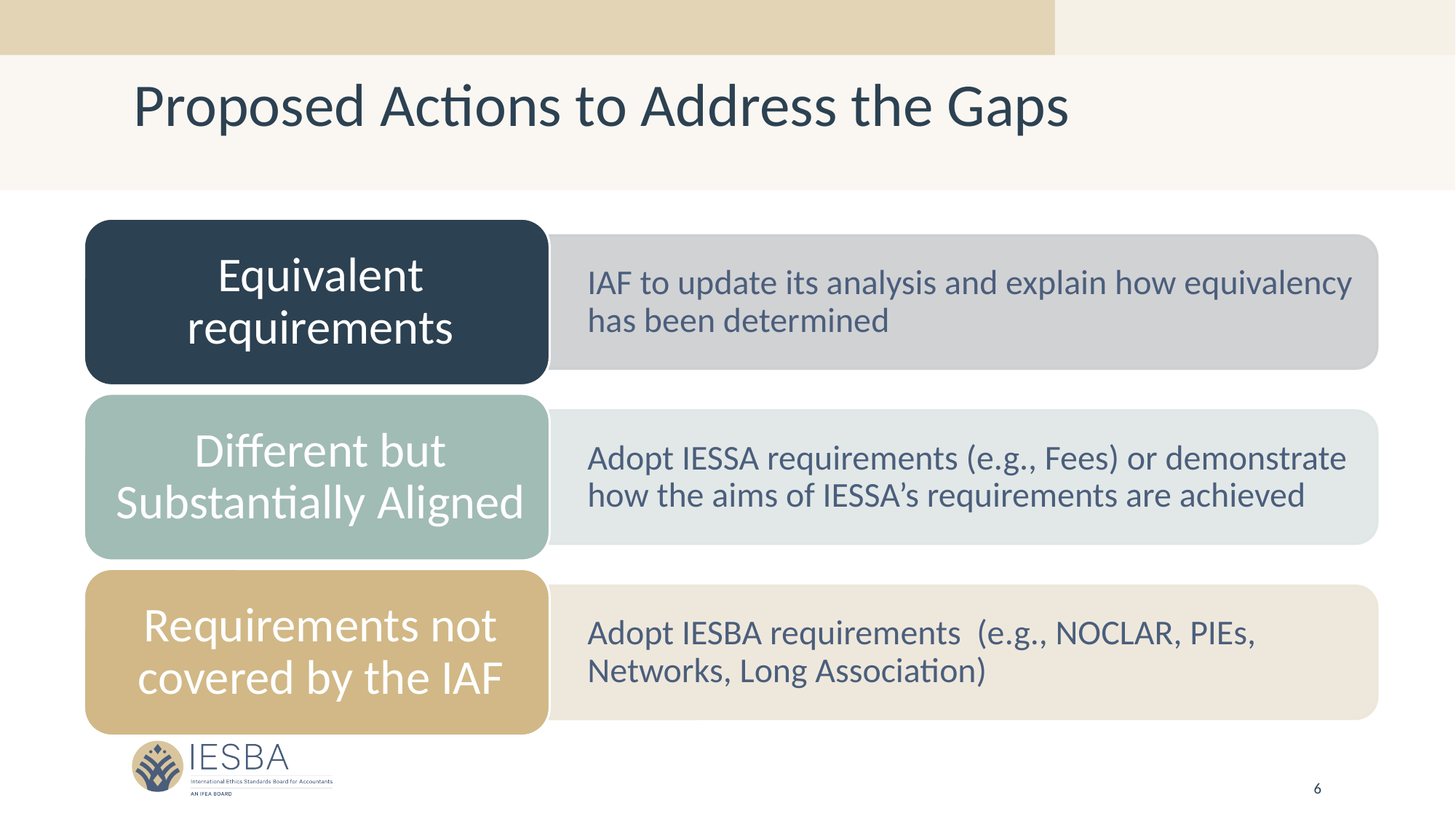

# Proposed Actions to Address the Gaps
	IAF to update its analysis and explain how equivalency has been determined
Equivalent requirements
	Adopt IESSA requirements (e.g., Fees) or demonstrate how the aims of IESSA’s requirements are achieved
Different but Substantially Aligned
Adopt IESBA requirements  (e.g., NOCLAR, PIEs, Networks, Long Association)
Requirements not covered by the IAF

6